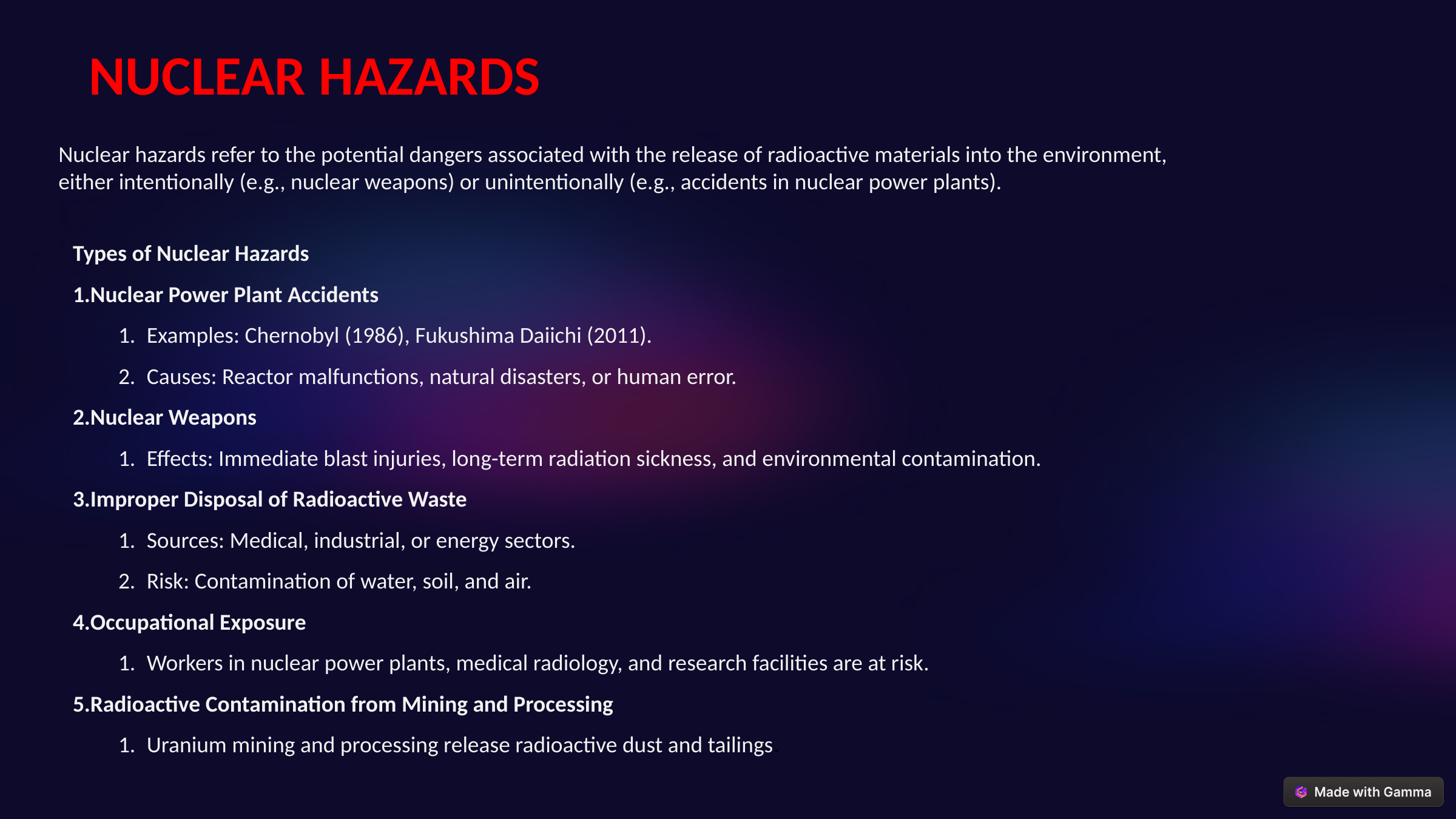

NUCLEAR HAZARDS
Nuclear hazards refer to the potential dangers associated with the release of radioactive materials into the environment, either intentionally (e.g., nuclear weapons) or unintentionally (e.g., accidents in nuclear power plants).
Types of Nuclear Hazards
Nuclear Power Plant Accidents
Examples: Chernobyl (1986), Fukushima Daiichi (2011).
Causes: Reactor malfunctions, natural disasters, or human error.
Nuclear Weapons
Effects: Immediate blast injuries, long-term radiation sickness, and environmental contamination.
Improper Disposal of Radioactive Waste
Sources: Medical, industrial, or energy sectors.
Risk: Contamination of water, soil, and air.
Occupational Exposure
Workers in nuclear power plants, medical radiology, and research facilities are at risk.
Radioactive Contamination from Mining and Processing
Uranium mining and processing release radioactive dust and tailings.